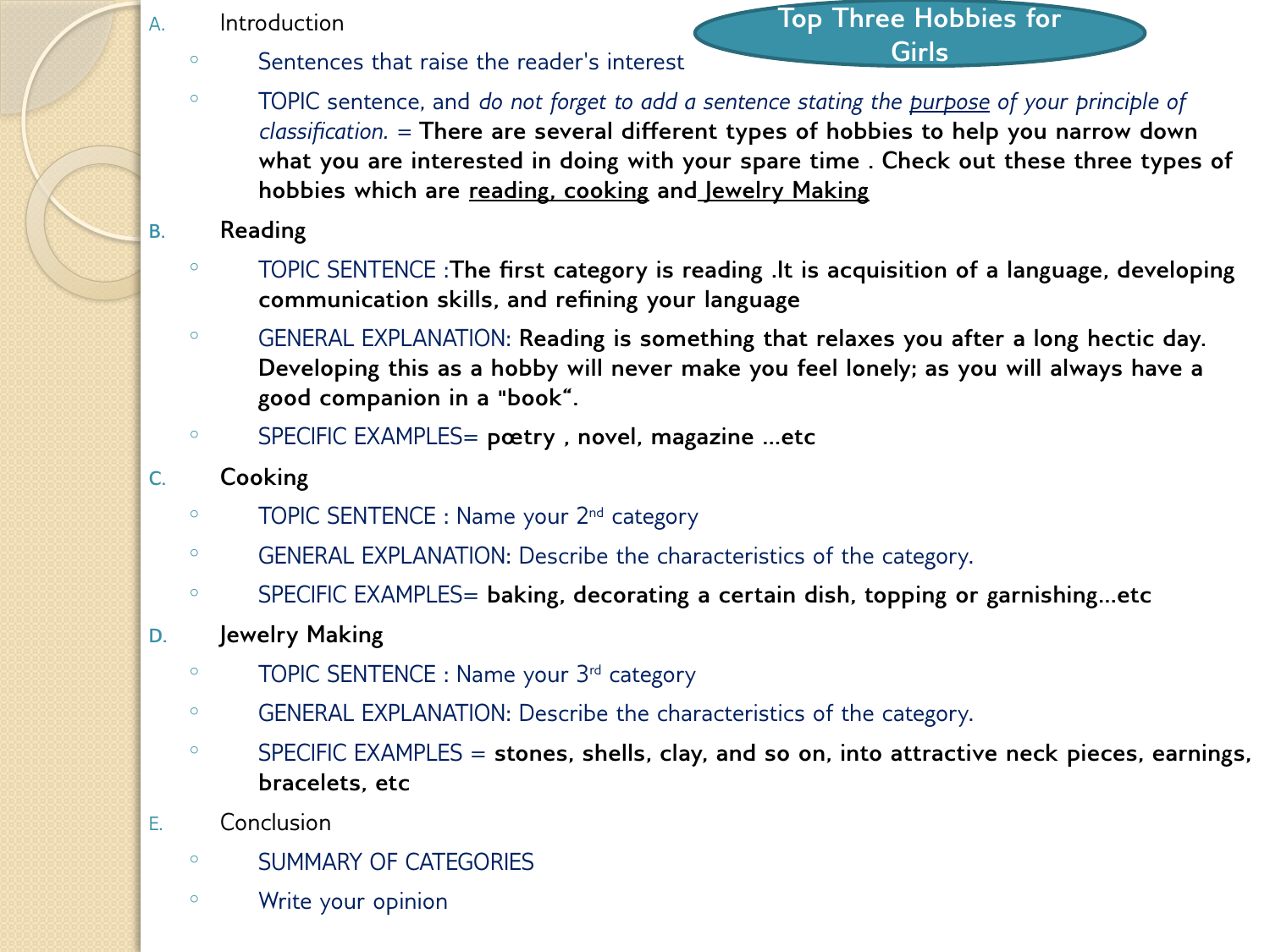

Introduction
Sentences that raise the reader's interest
TOPIC sentence, and do not forget to add a sentence stating the purpose of your principle of classification. = There are several different types of hobbies to help you narrow down what you are interested in doing with your spare time . Check out these three types of hobbies which are reading, cooking and Jewelry Making
Reading
TOPIC SENTENCE :The first category is reading .It is acquisition of a language, developing communication skills, and refining your language
GENERAL EXPLANATION: Reading is something that relaxes you after a long hectic day. Developing this as a hobby will never make you feel lonely; as you will always have a good companion in a "book“.
SPECIFIC EXAMPLES= poetry , novel, magazine …etc
Cooking
TOPIC SENTENCE : Name your 2nd category
GENERAL EXPLANATION: Describe the characteristics of the category.
SPECIFIC EXAMPLES= baking, decorating a certain dish, topping or garnishing…etc
Jewelry Making
TOPIC SENTENCE : Name your 3rd category
GENERAL EXPLANATION: Describe the characteristics of the category.
SPECIFIC EXAMPLES = stones, shells, clay, and so on, into attractive neck pieces, earnings, bracelets, etc
Conclusion
SUMMARY OF CATEGORIES
Write your opinion
Top Three Hobbies for Girls